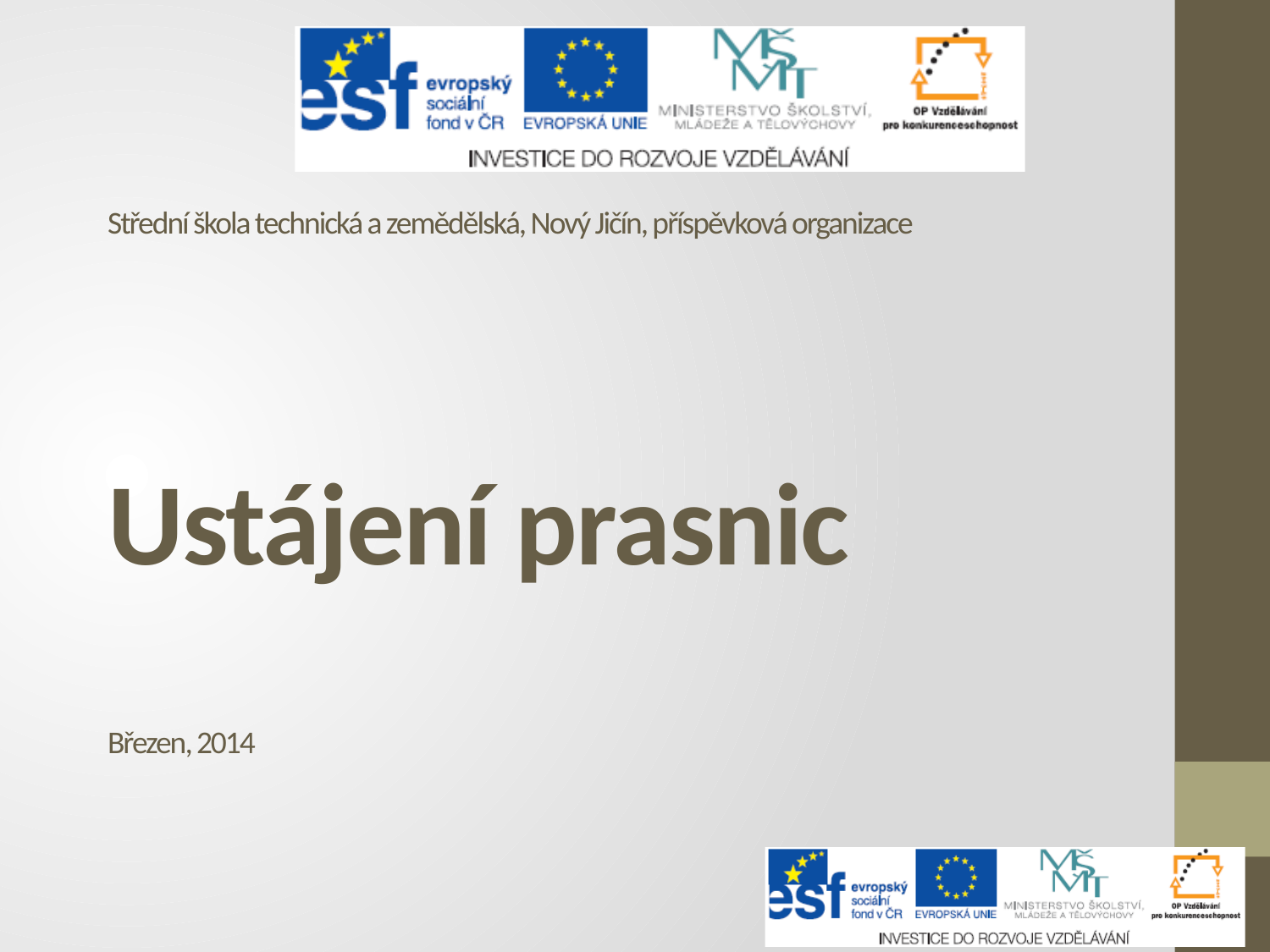

Střední škola technická a zemědělská, Nový Jičín, příspěvková organizace
# Ustájení prasnic
Březen, 2014